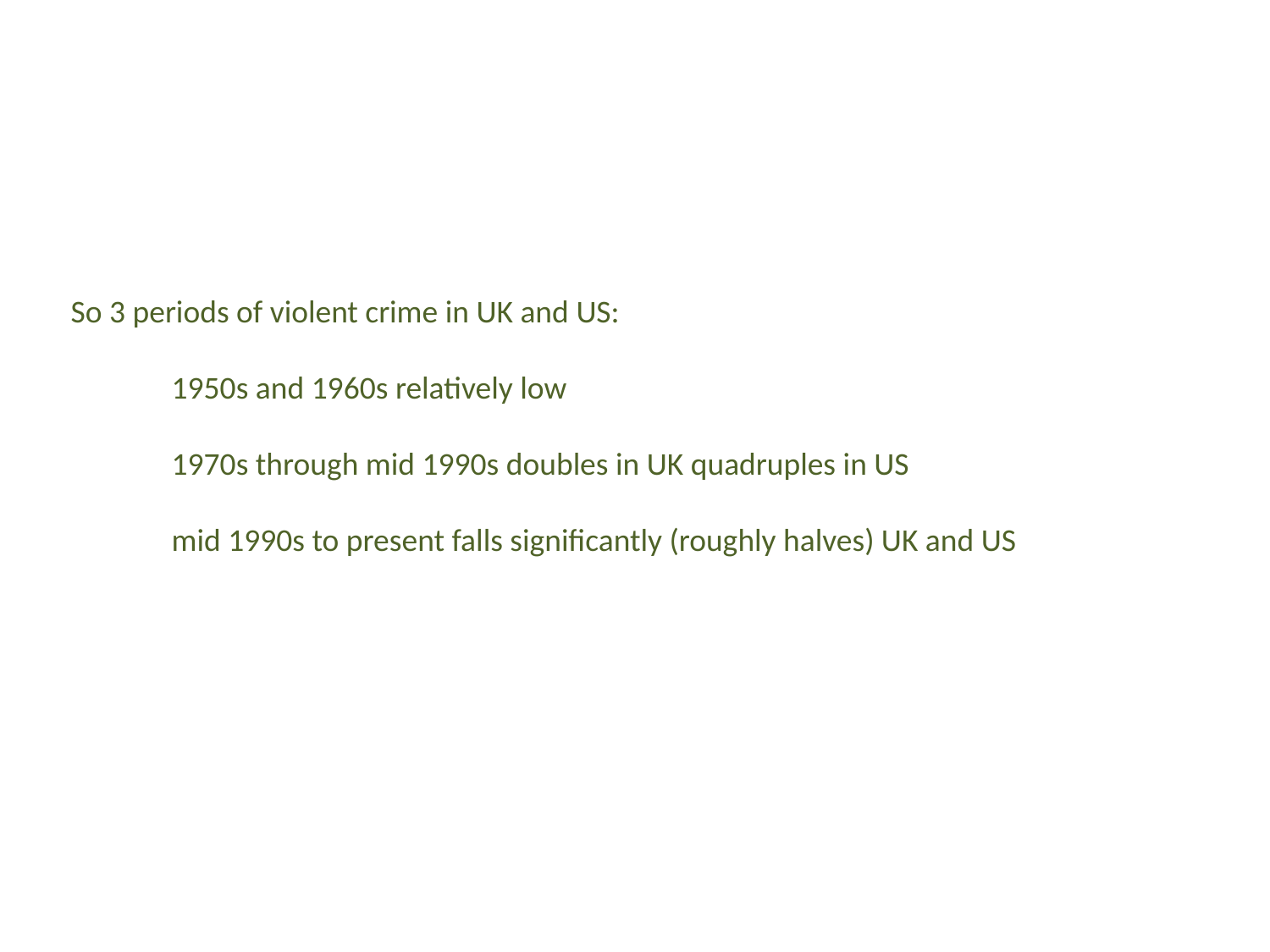

So 3 periods of violent crime in UK and US:

              1950s and 1960s relatively low

              1970s through mid 1990s doubles in UK quadruples in US

              mid 1990s to present falls significantly (roughly halves) UK and US